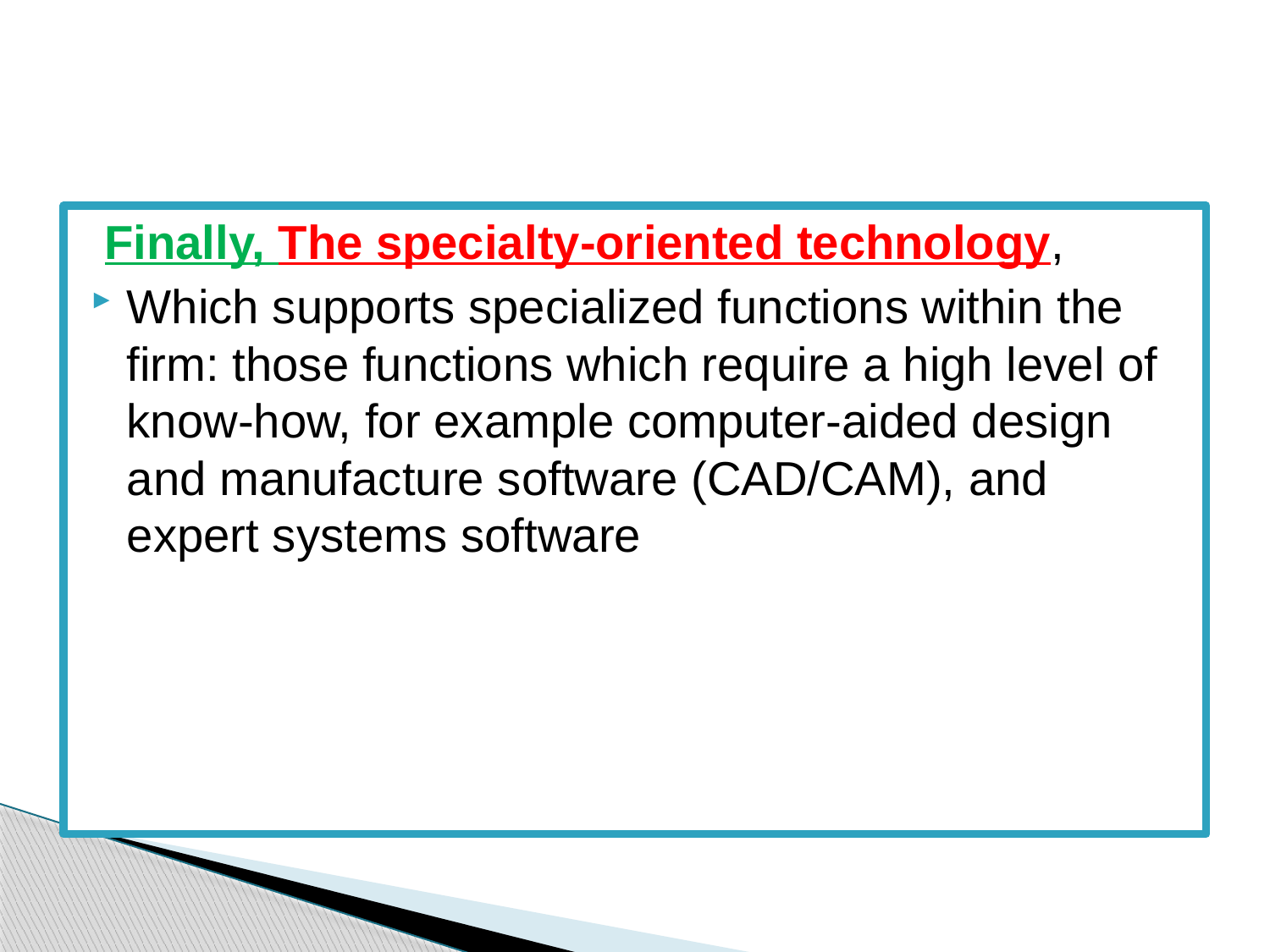

#
 Finally, The specialty-oriented technology,
Which supports specialized functions within the firm: those functions which require a high level of know-how, for example computer-aided design and manufacture software (CAD/CAM), and expert systems software